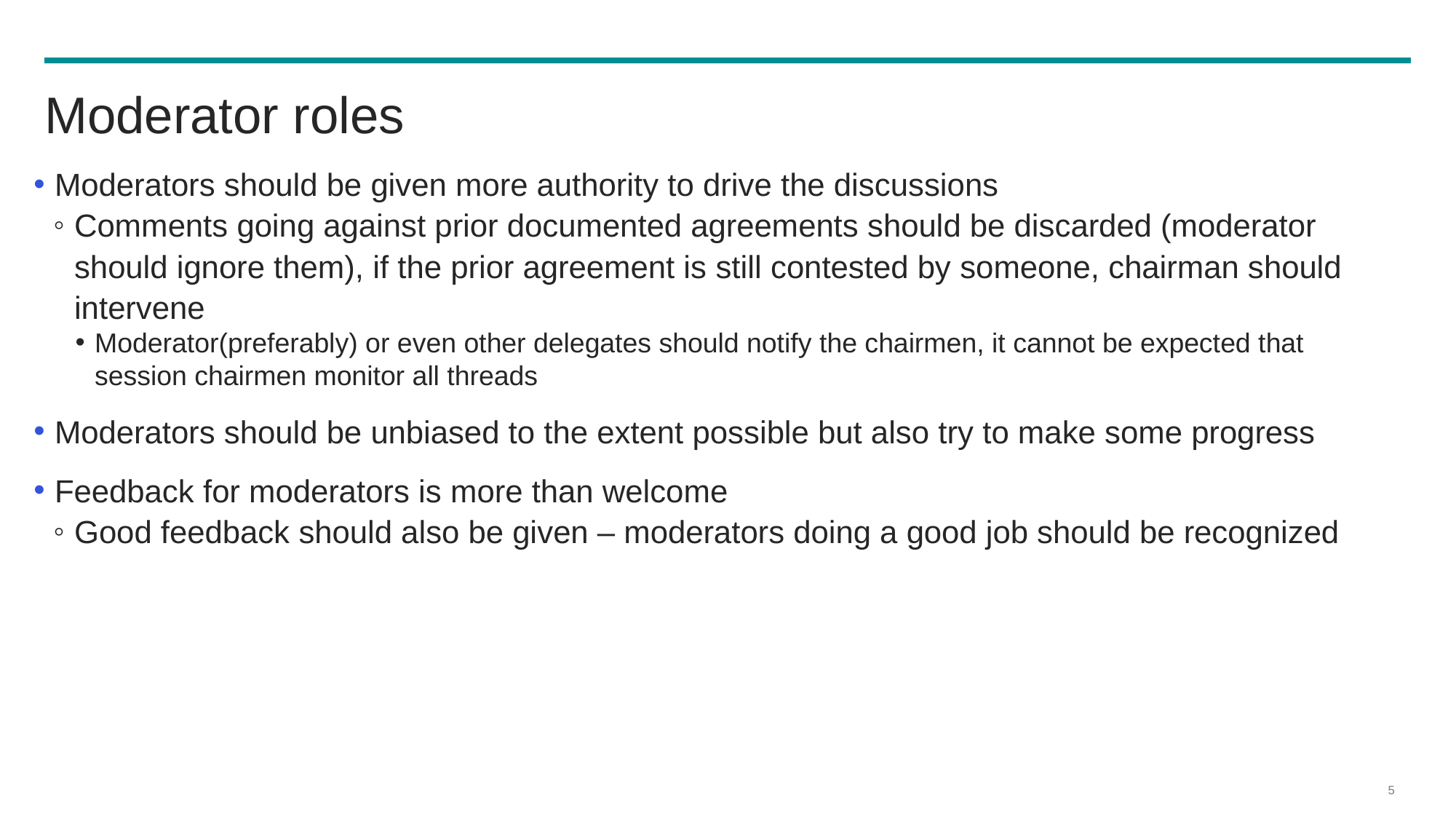

# Moderator roles
Moderators should be given more authority to drive the discussions
Comments going against prior documented agreements should be discarded (moderator should ignore them), if the prior agreement is still contested by someone, chairman should intervene
Moderator(preferably) or even other delegates should notify the chairmen, it cannot be expected that session chairmen monitor all threads
Moderators should be unbiased to the extent possible but also try to make some progress
Feedback for moderators is more than welcome
Good feedback should also be given – moderators doing a good job should be recognized